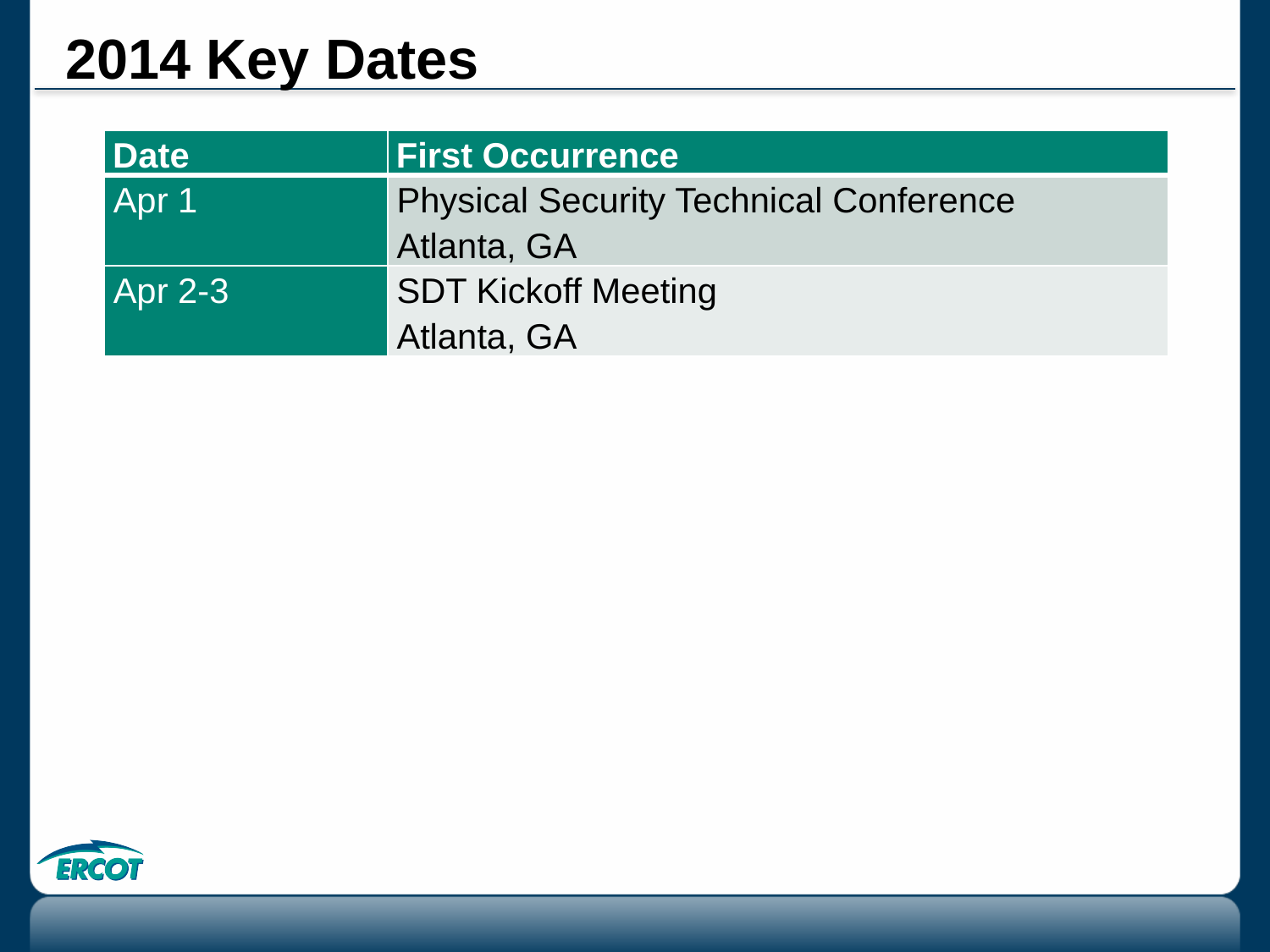

# 2014 Key Dates
| Date | First Occurrence |
| --- | --- |
| Apr 1 | Physical Security Technical Conference Atlanta, GA |
| Apr 2-3 | SDT Kickoff Meeting Atlanta, GA |